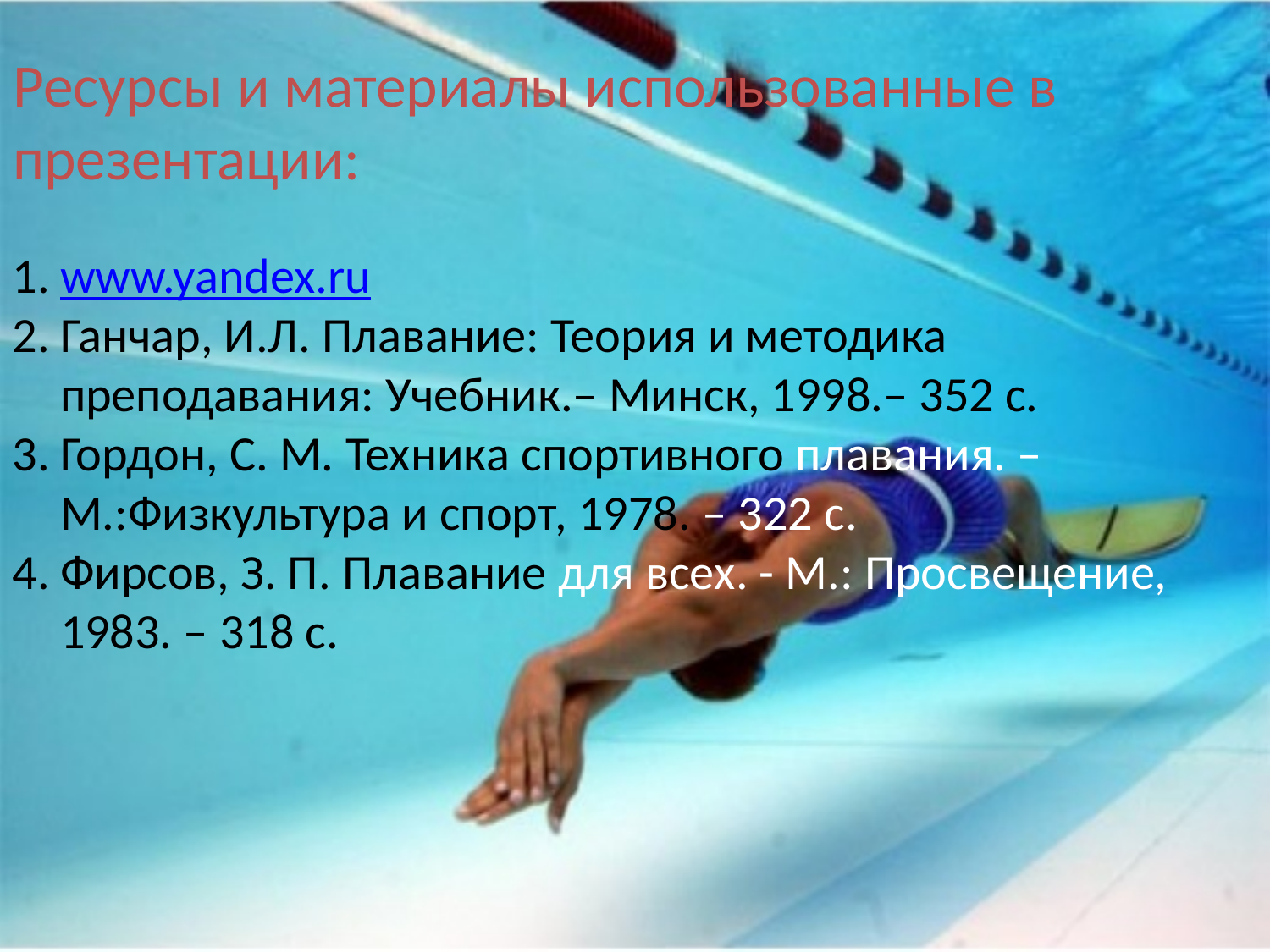

# Ресурсы и материалы использованные в презентации:
www.yandex.ru
Ганчар, И.Л. Плавание: Теория и методика преподавания: Учебник.– Минск, 1998.– 352 с.
Гордон, С. М. Техника спортивного плавания. – М.:Физкультура и спорт, 1978. – 322 с.
Фирсов, З. П. Плавание для всех. - М.: Просвещение, 1983. – 318 с.